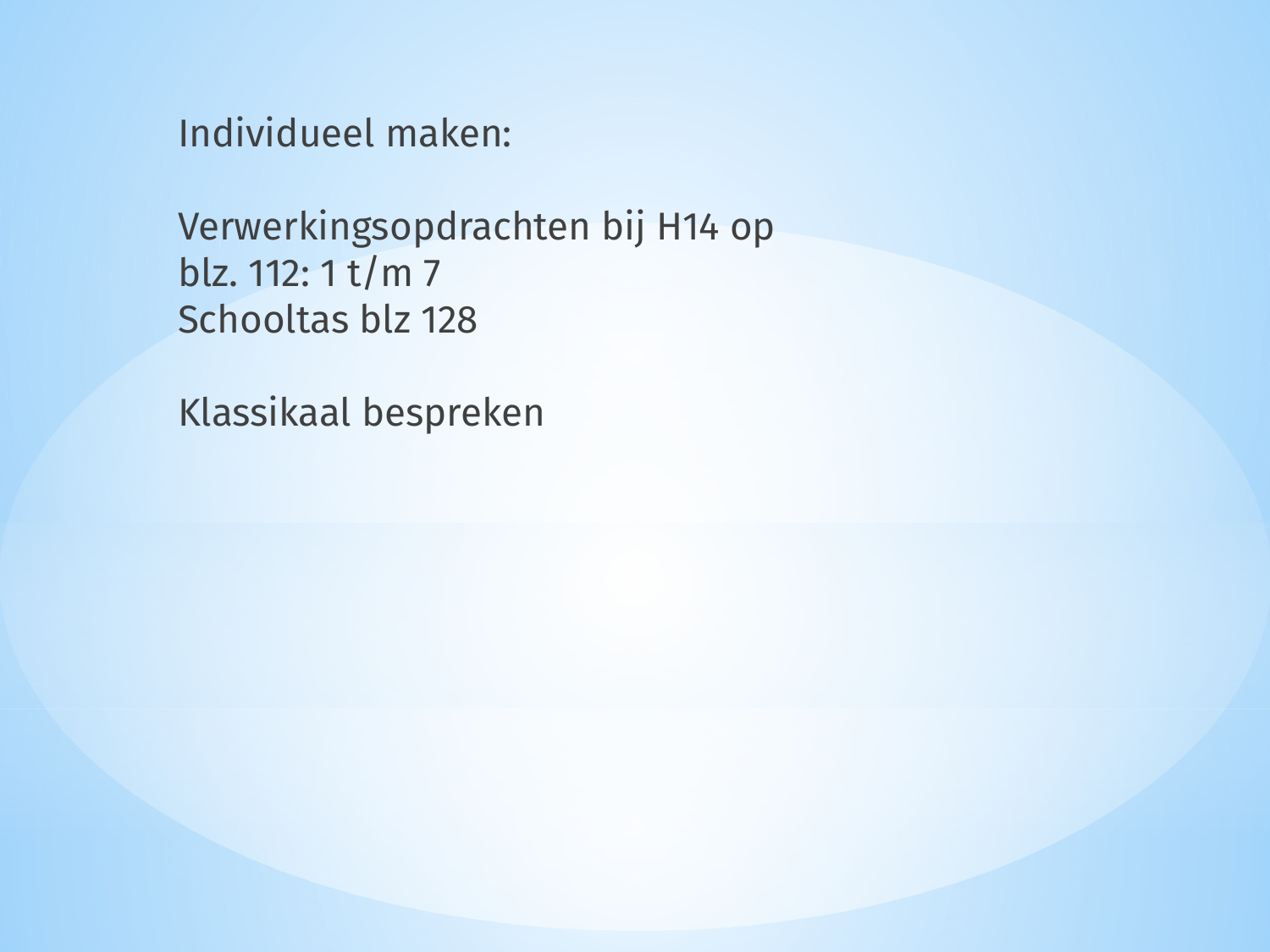

Individueel maken:
Verwerkingsopdrachten bij H14 op
blz. 112: 1 t/m 7
Schooltas blz 128
Klassikaal bespreken
#